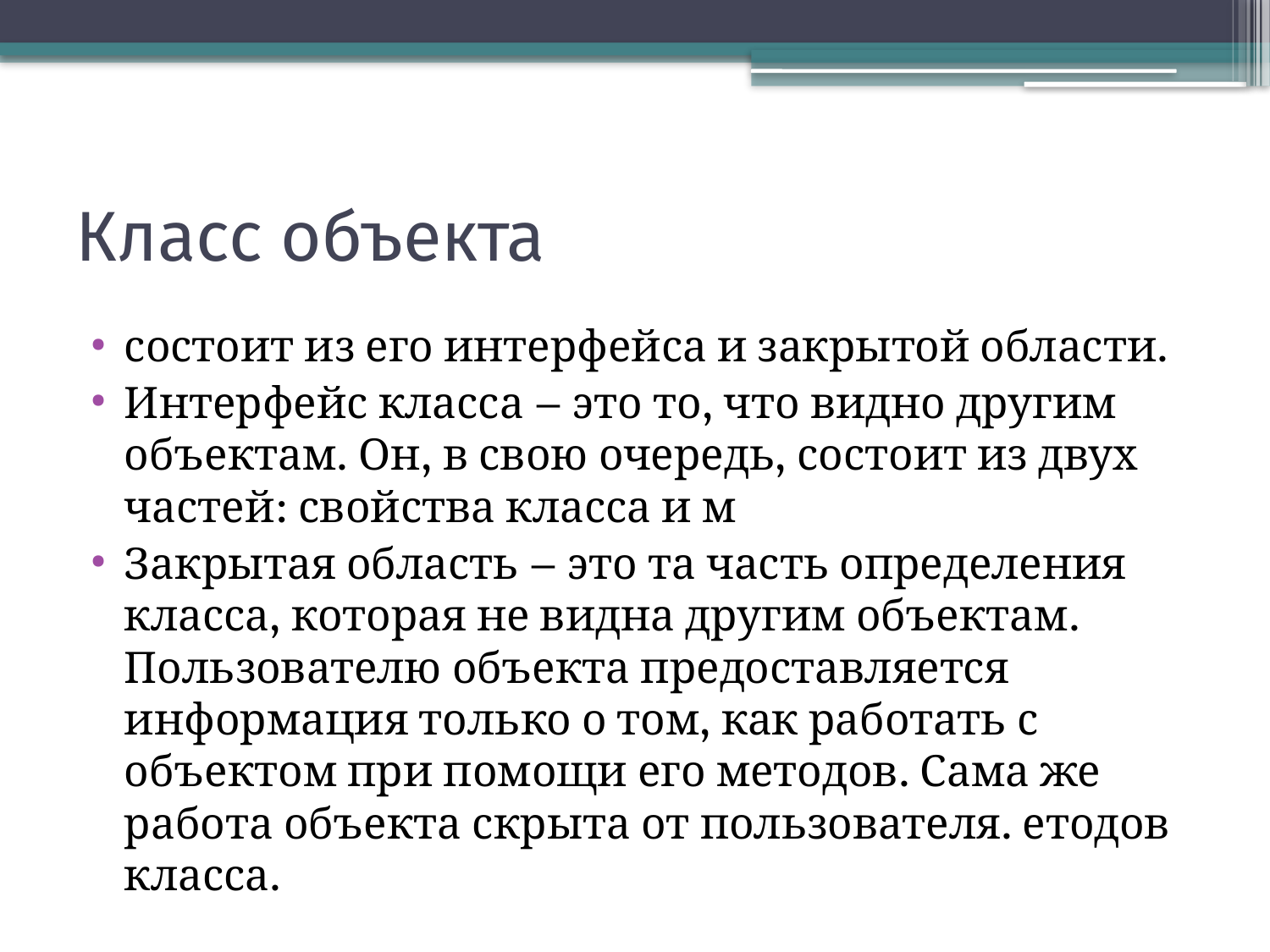

# Класс объекта
состоит из его интерфейса и закрытой области.
Интерфейс класса – это то, что видно другим объектам. Он, в свою очередь, состоит из двух частей: свойства класса и м
Закрытая область – это та часть определения класса, которая не видна другим объектам. Пользователю объекта предоставляется информация только о том, как работать с объектом при помощи его методов. Сама же работа объекта скрыта от пользователя. етодов класса.